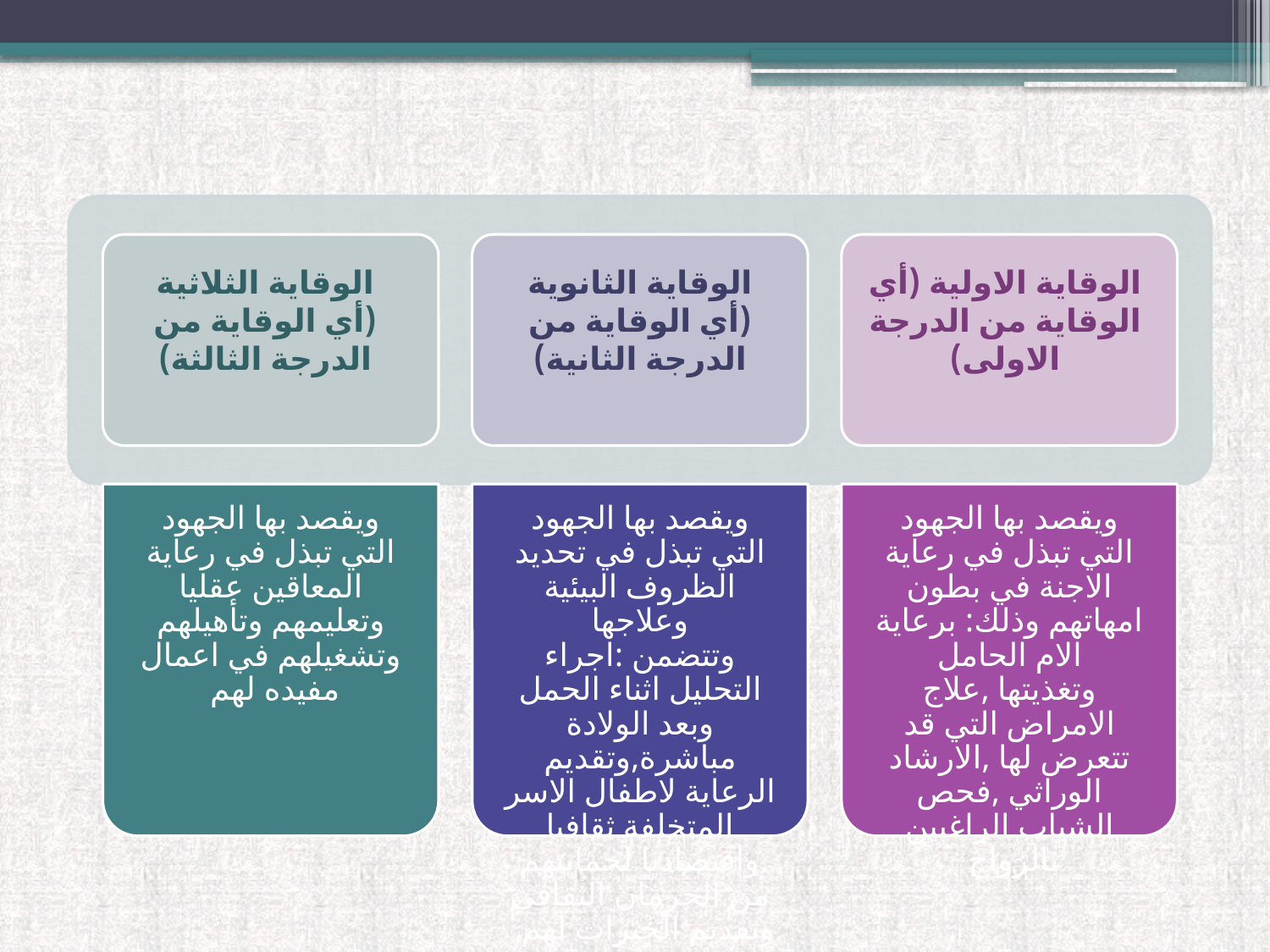

#
ويقصد بها الجهود التي تبذل في رعاية المعاقين عقليا وتعليمهم وتأهيلهم وتشغيلهم في اعمال مفيده لهم
ويقصد بها الجهود التي تبذل في تحديد الظروف البيئية وعلاجها وتتضمن :اجراء التحليل اثناء الحمل وبعد الولادة مباشرة,وتقديم الرعاية لاطفال الاسر المتخلفة ثقافيا واقتصاديا لحمايتهم من الحرمان الثقافي وتقديم الخبرات لهم
ويقصد بها الجهود التي تبذل في رعاية الاجنة في بطون امهاتهم وذلك: برعاية الام الحامل وتغذيتها ,علاج الامراض التي قد تتعرض لها ,الارشاد الوراثي ,فحص الشباب الراغبين بالزواج
الوقاية الثلاثية (أي الوقاية من الدرجة الثالثة)
الوقاية الثانوية (أي الوقاية من الدرجة الثانية)
الوقاية الاولية (أي الوقاية من الدرجة الاولى)